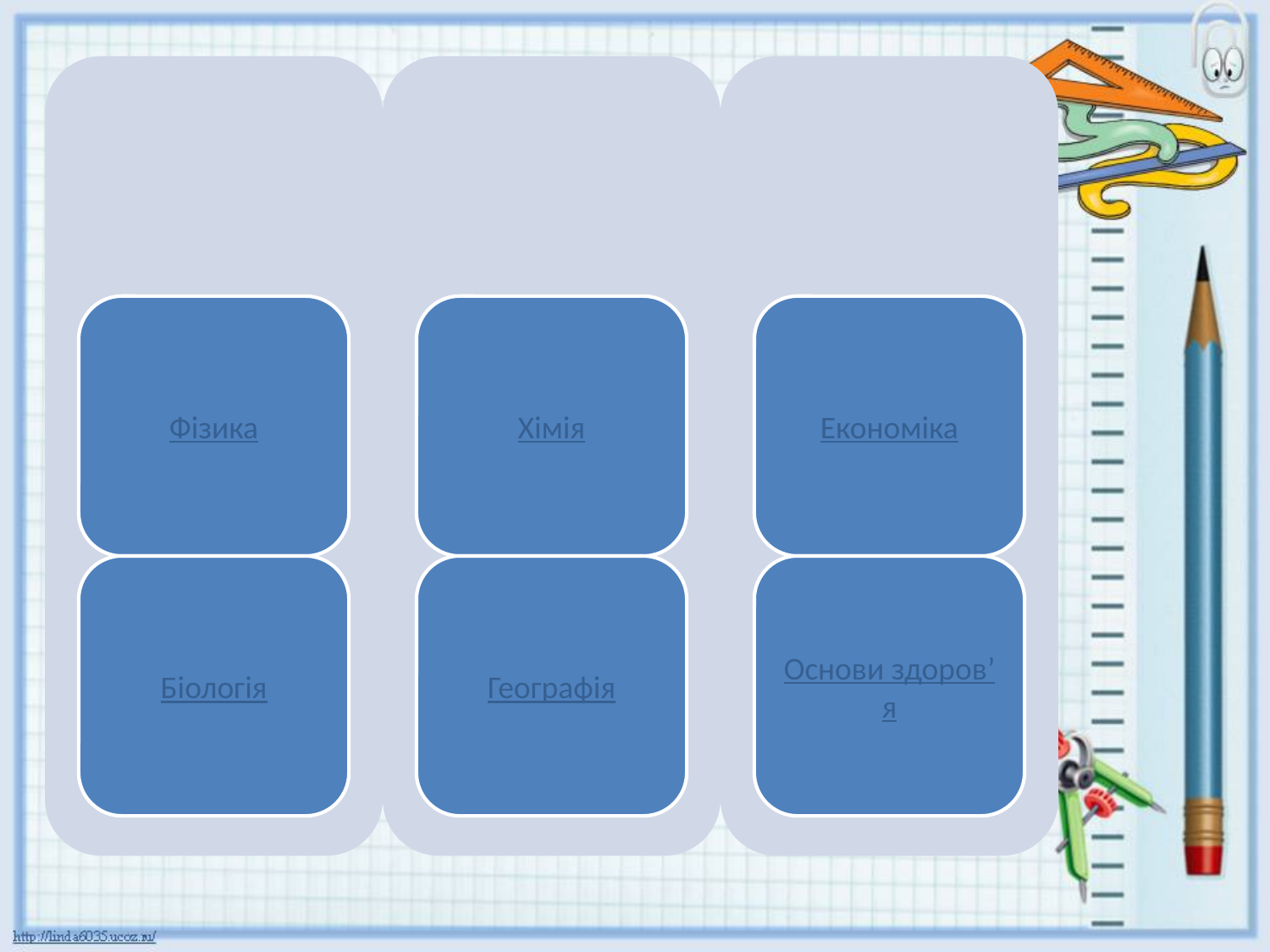

Фізика
Біологія
Хімія
Географія
Економіка
Основи здоров’я